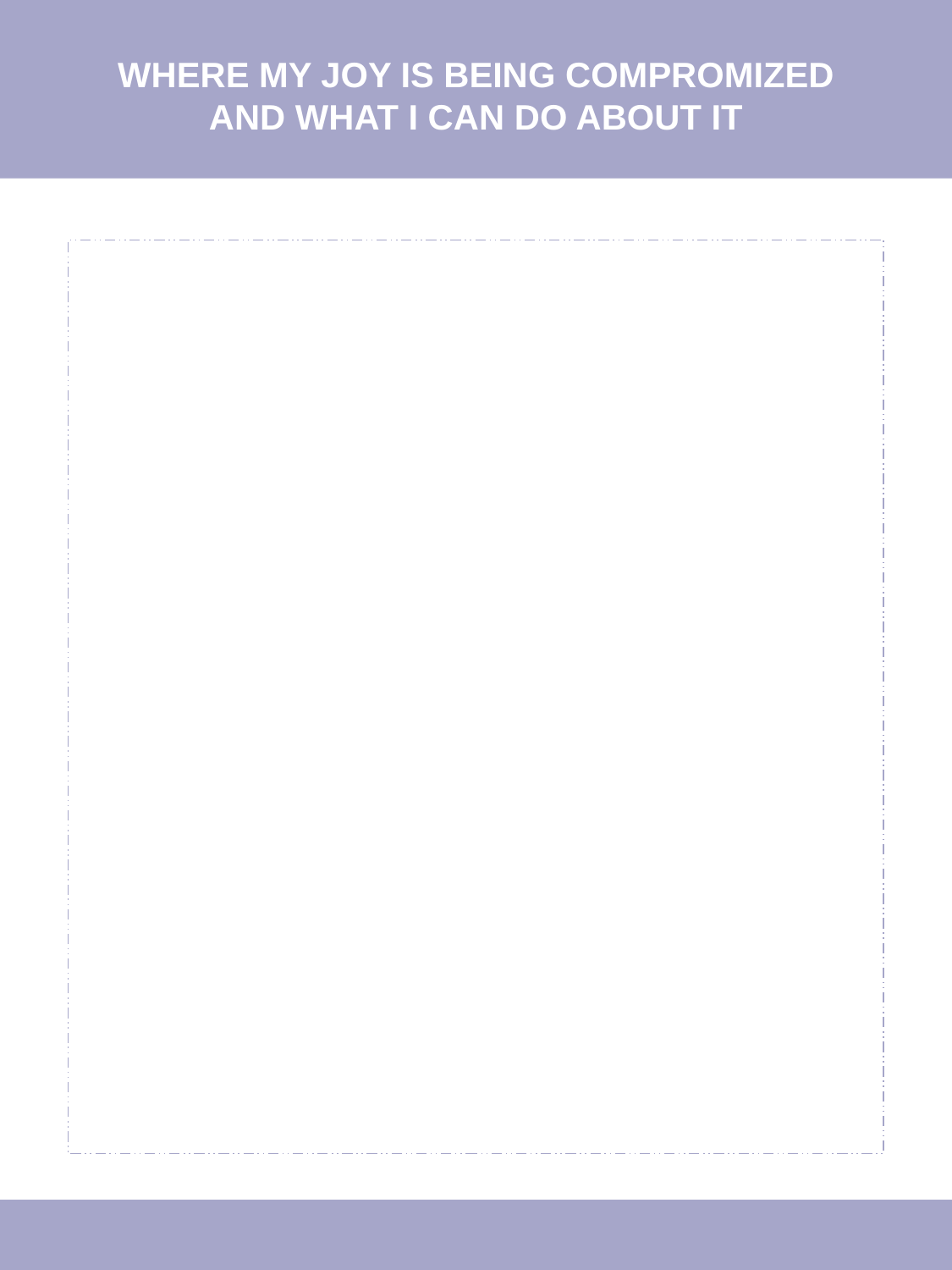

WHERE MY JOY IS BEING COMPROMIZED AND WHAT I CAN DO ABOUT IT